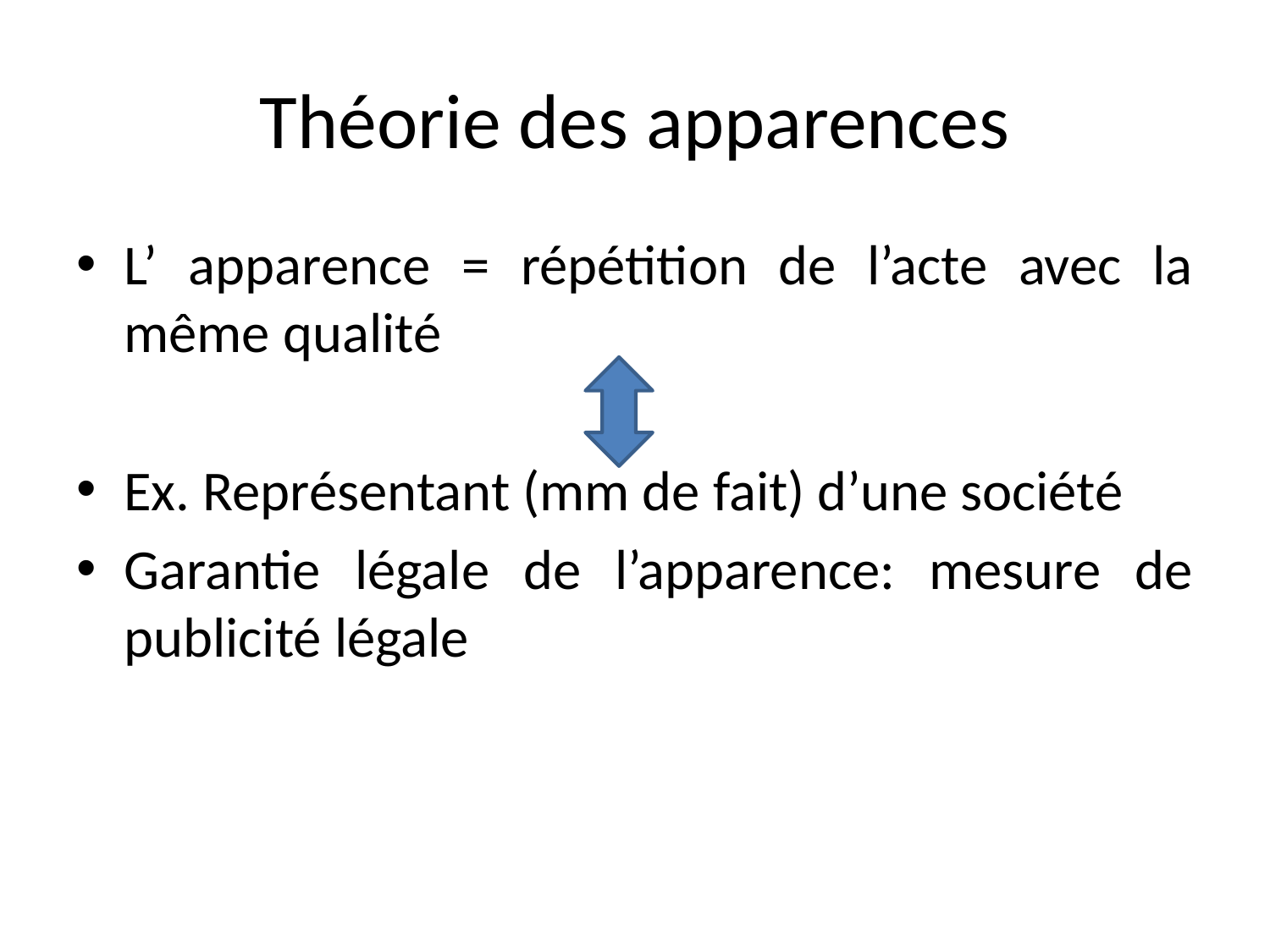

# Théorie des apparences
L’ apparence = répétition de l’acte avec la même qualité

Ex. Représentant (mm de fait) d’une société
Garantie légale de l’apparence: mesure de publicité légale